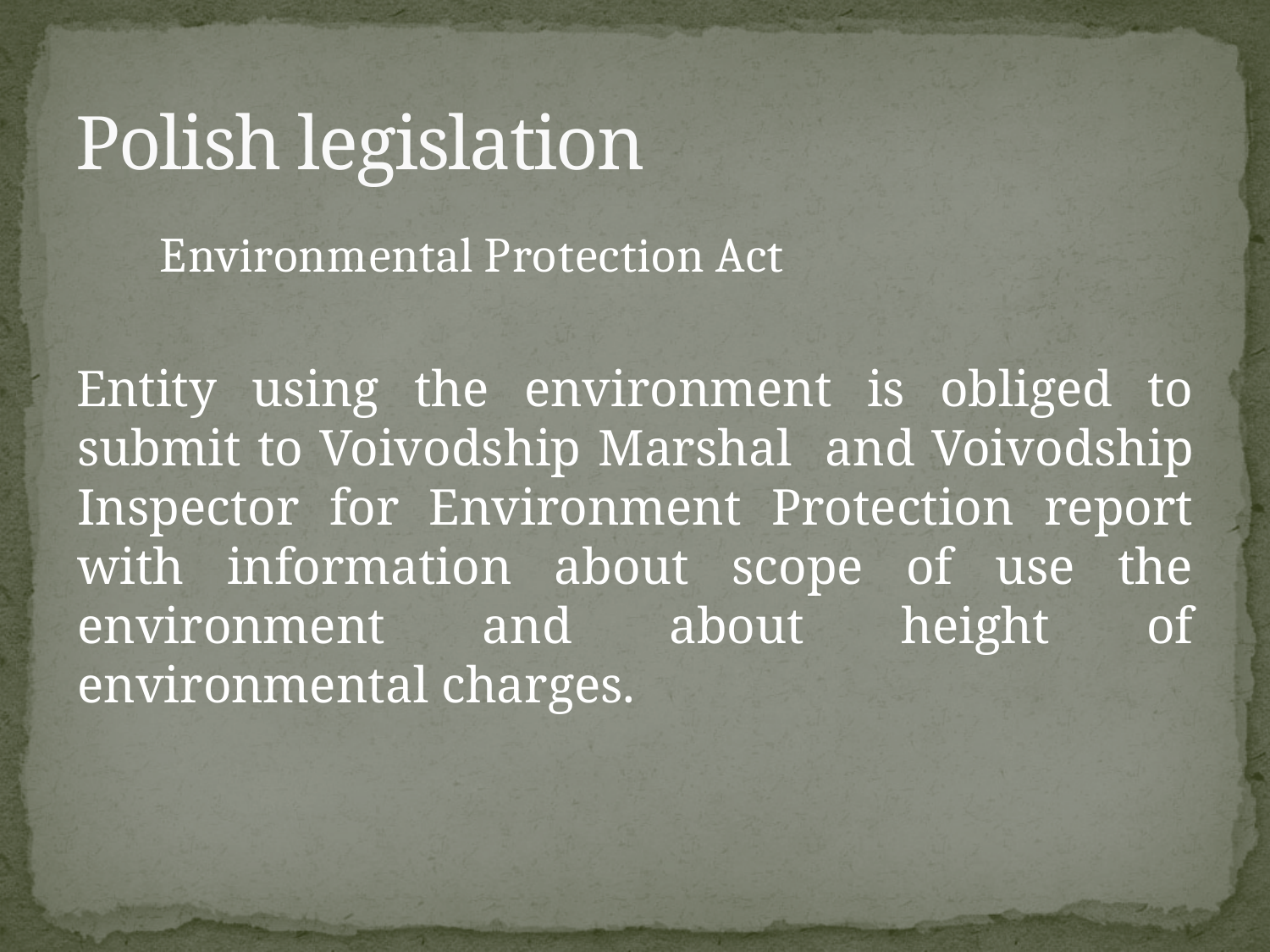

# Polish legislation

Entity using the environment is obliged to submit to Voivodship Marshal  and Voivodship Inspector for Environment Protection report with information about scope of use the environment and about height of environmental charges.
Environmental Protection Act